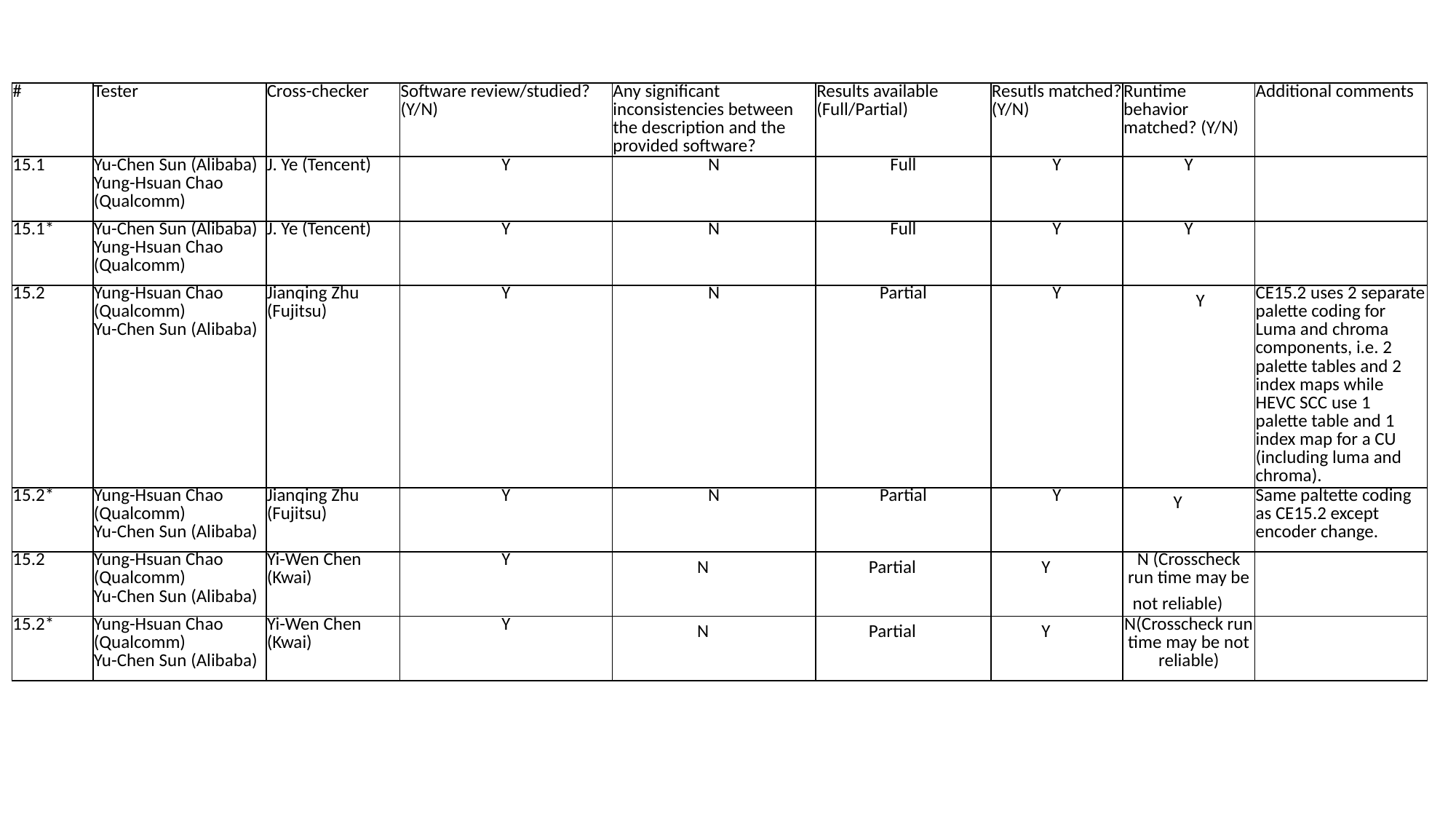

| # | Tester | Cross-checker | Software review/studied? (Y/N) | Any significant inconsistencies between the description and the provided software? | Results available (Full/Partial) | Resutls matched? (Y/N) | Runtime behavior matched? (Y/N) | Additional comments |
| --- | --- | --- | --- | --- | --- | --- | --- | --- |
| 15.1 | Yu-Chen Sun (Alibaba) Yung-Hsuan Chao (Qualcomm) | J. Ye (Tencent) | Y | N | Full | Y | Y |  |
| 15.1\* | Yu-Chen Sun (Alibaba) Yung-Hsuan Chao (Qualcomm) | J. Ye (Tencent) | Y | N | Full | Y | Y |  |
| 15.2 | Yung-Hsuan Chao (Qualcomm) Yu-Chen Sun (Alibaba) | Jianqing Zhu (Fujitsu) | Y | N | Partial | Y | Y | CE15.2 uses 2 separate palette coding for Luma and chroma components, i.e. 2 palette tables and 2 index maps while HEVC SCC use 1 palette table and 1 index map for a CU (including luma and chroma). |
| 15.2\* | Yung-Hsuan Chao (Qualcomm) Yu-Chen Sun (Alibaba) | Jianqing Zhu (Fujitsu) | Y | N | Partial | Y | Y | Same paltette coding as CE15.2 except encoder change. |
| 15.2 | Yung-Hsuan Chao (Qualcomm) Yu-Chen Sun (Alibaba) | Yi-Wen Chen (Kwai) | Y | N | Partial | Y | N (Crosscheck run time may be not reliable) |  |
| 15.2\* | Yung-Hsuan Chao (Qualcomm) Yu-Chen Sun (Alibaba) | Yi-Wen Chen (Kwai) | Y | N | Partial | Y | N(Crosscheck run time may be not reliable) |  |